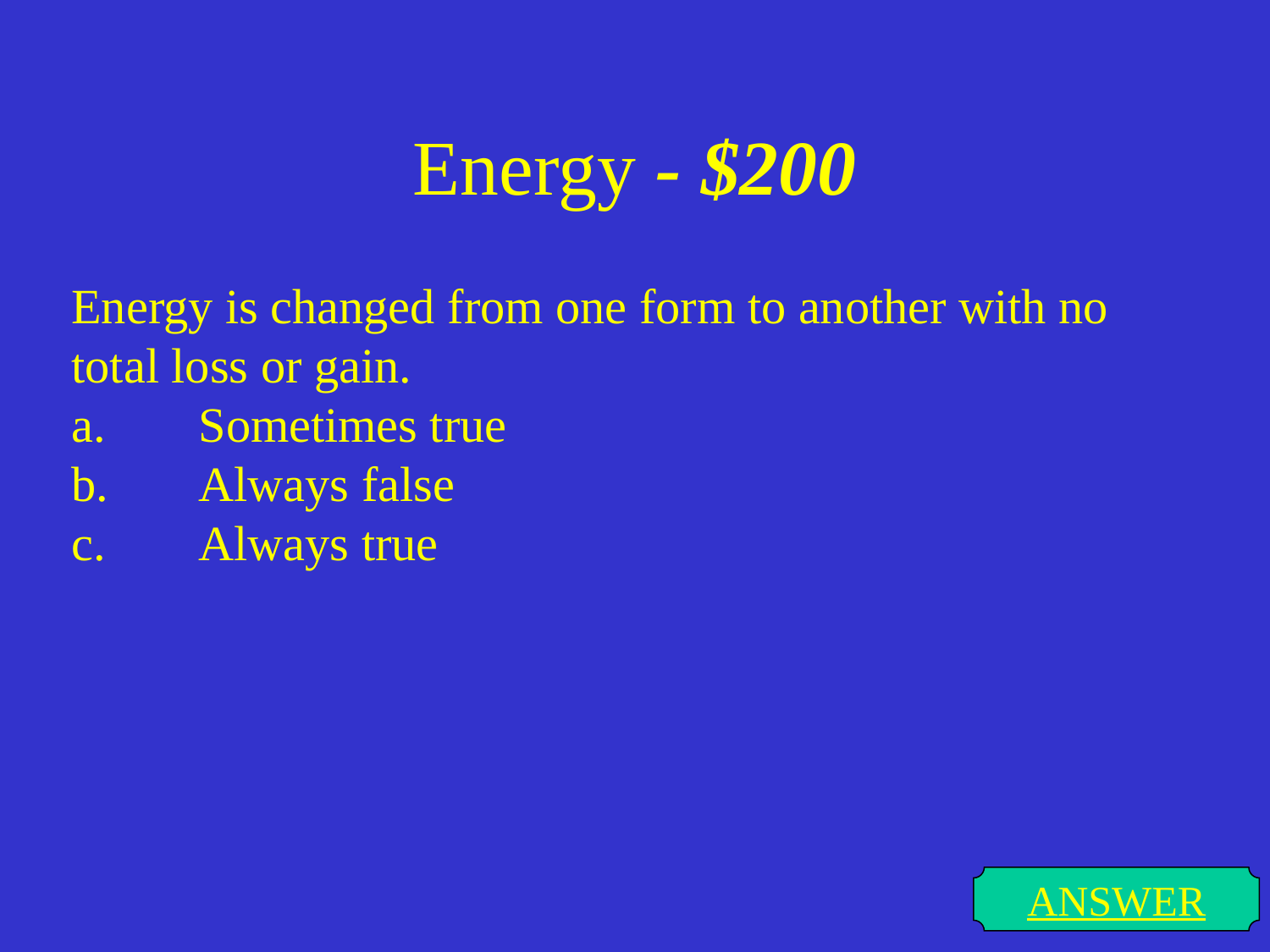

# Energy - $200
Energy is changed from one form to another with no total loss or gain.
a.	Sometimes true
b.	Always false
c.	Always true

ANSWER